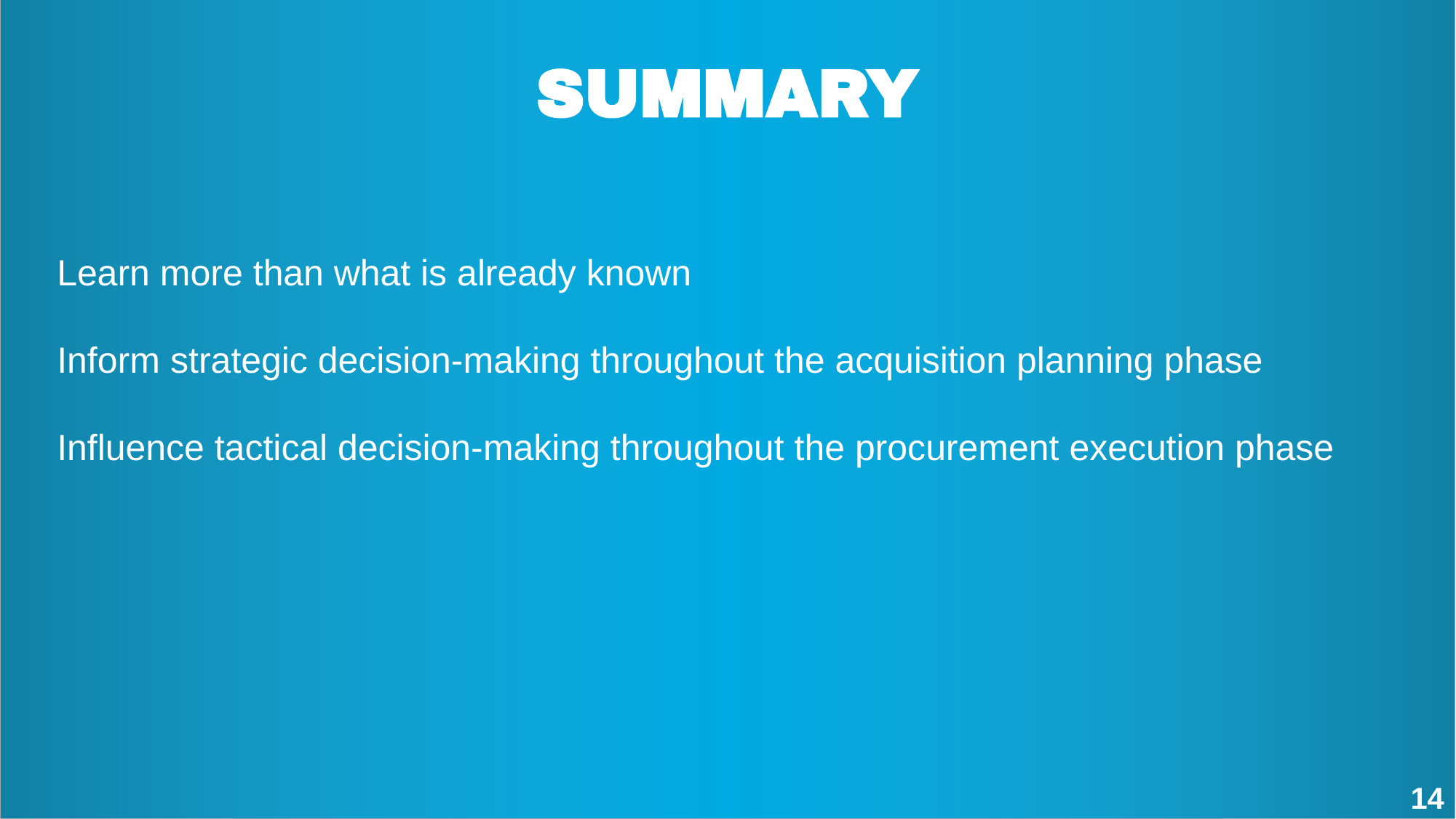

SUMMARY

Learn more than what is already known

Inform strategic decision-making throughout the acquisition planning phase

Influence tactical decision-making throughout the procurement execution phase

14